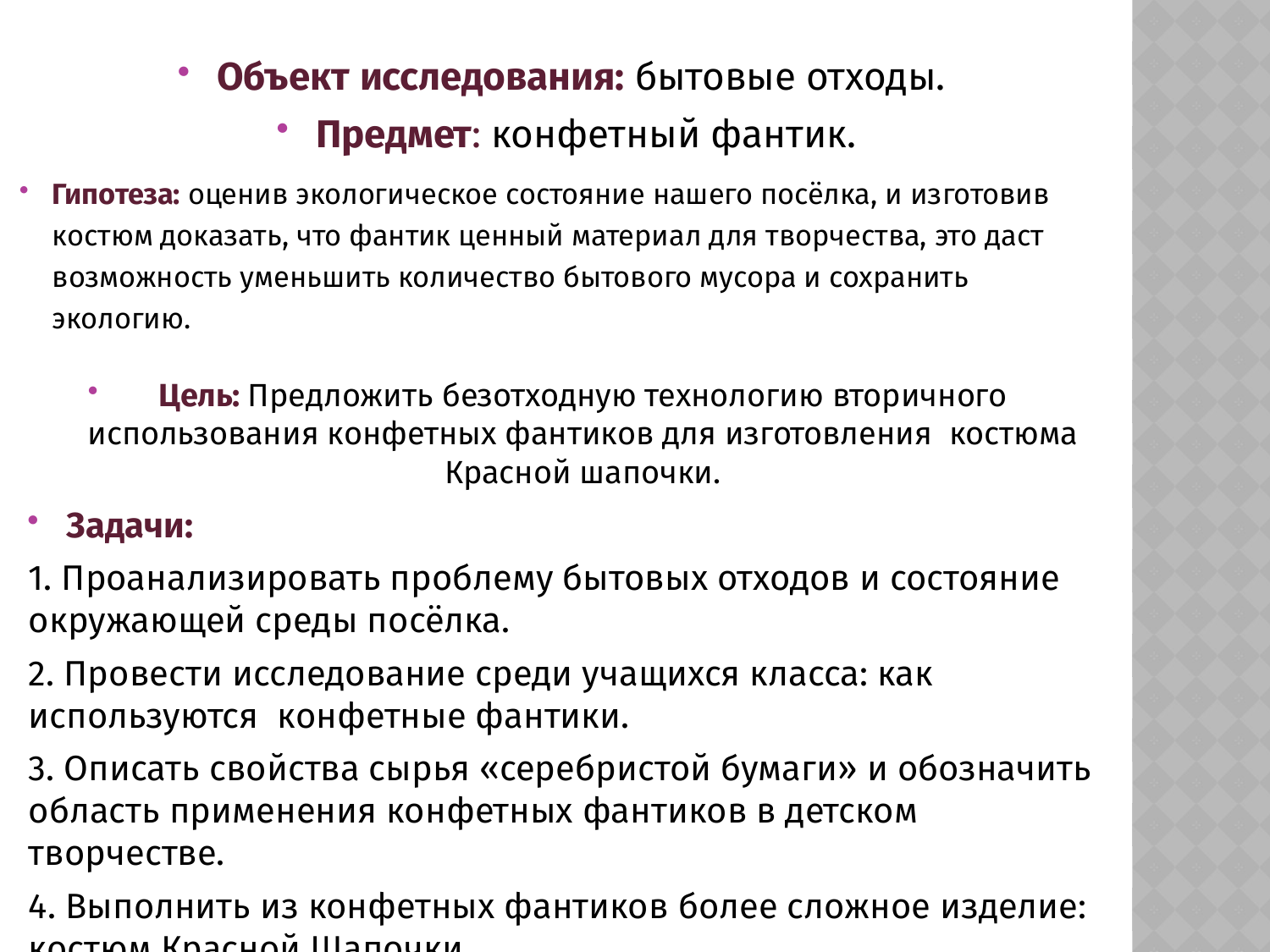

Объект исследования: бытовые отходы.
Предмет: конфетный фантик.
Гипотеза: оценив экологическое состояние нашего посёлка, и изготовив костюм доказать, что фантик ценный материал для творчества, это даст возможность уменьшить количество бытового мусора и сохранить экологию.
Цель: Предложить безотходную технологию вторичного использования конфетных фантиков для изготовления  костюма Красной шапочки.

Задачи:
1. Проанализировать проблему бытовых отходов и состояние окружающей среды посёлка.
2. Провести исследование среди учащихся класса: как используются  конфетные фантики.
3. Описать свойства сырья «серебристой бумаги» и обозначить область применения конфетных фантиков в детском творчестве.
4. Выполнить из конфетных фантиков более сложное изделие: костюм Красной Шапочки.